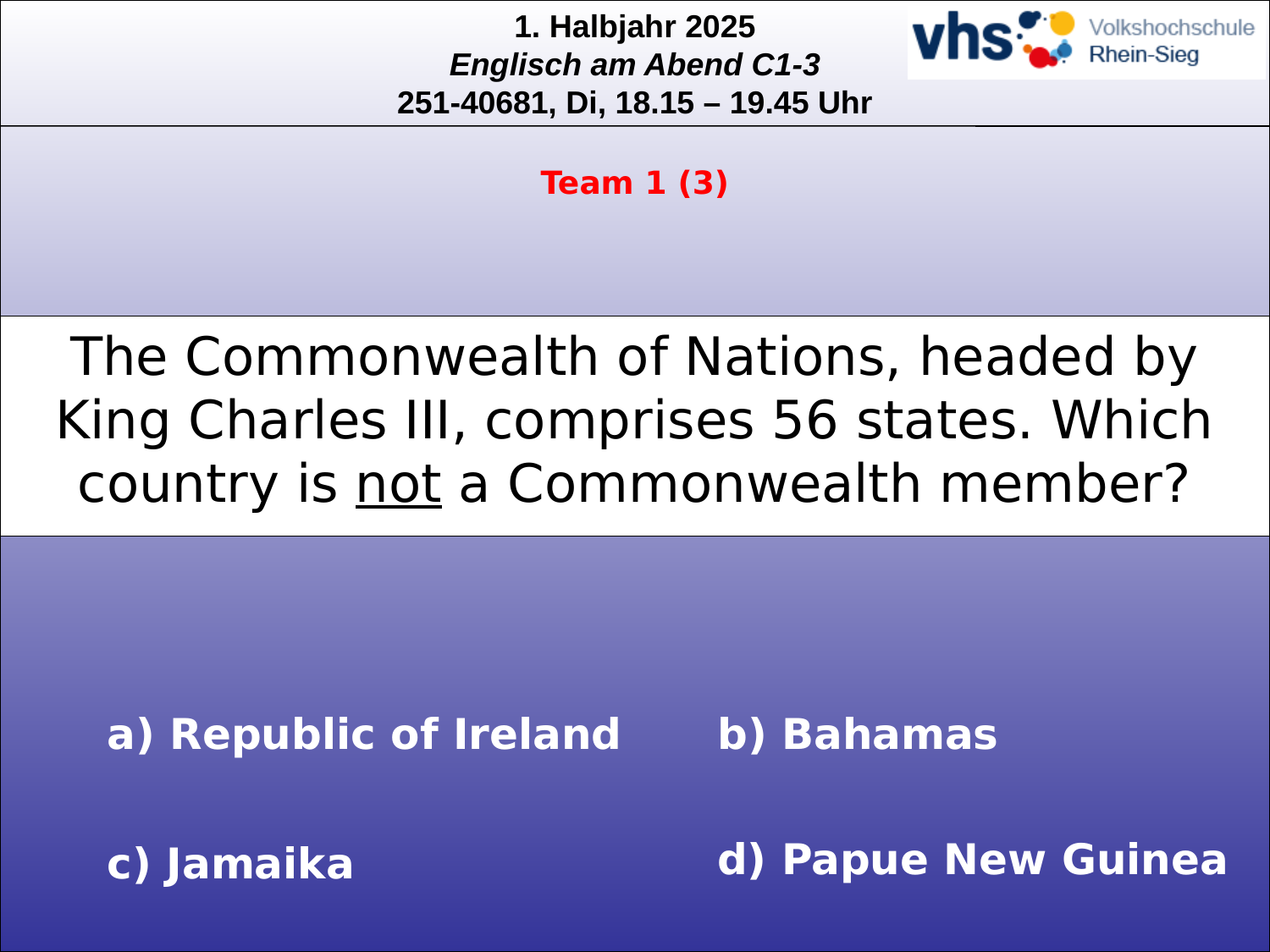

Team 1 (3)
# The Commonwealth of Nations, headed by King Charles III, comprises 56 states. Which country is not a Commonwealth member?
a) Republic of Ireland
b) Bahamas
d) Papue New Guinea
c) Jamaika